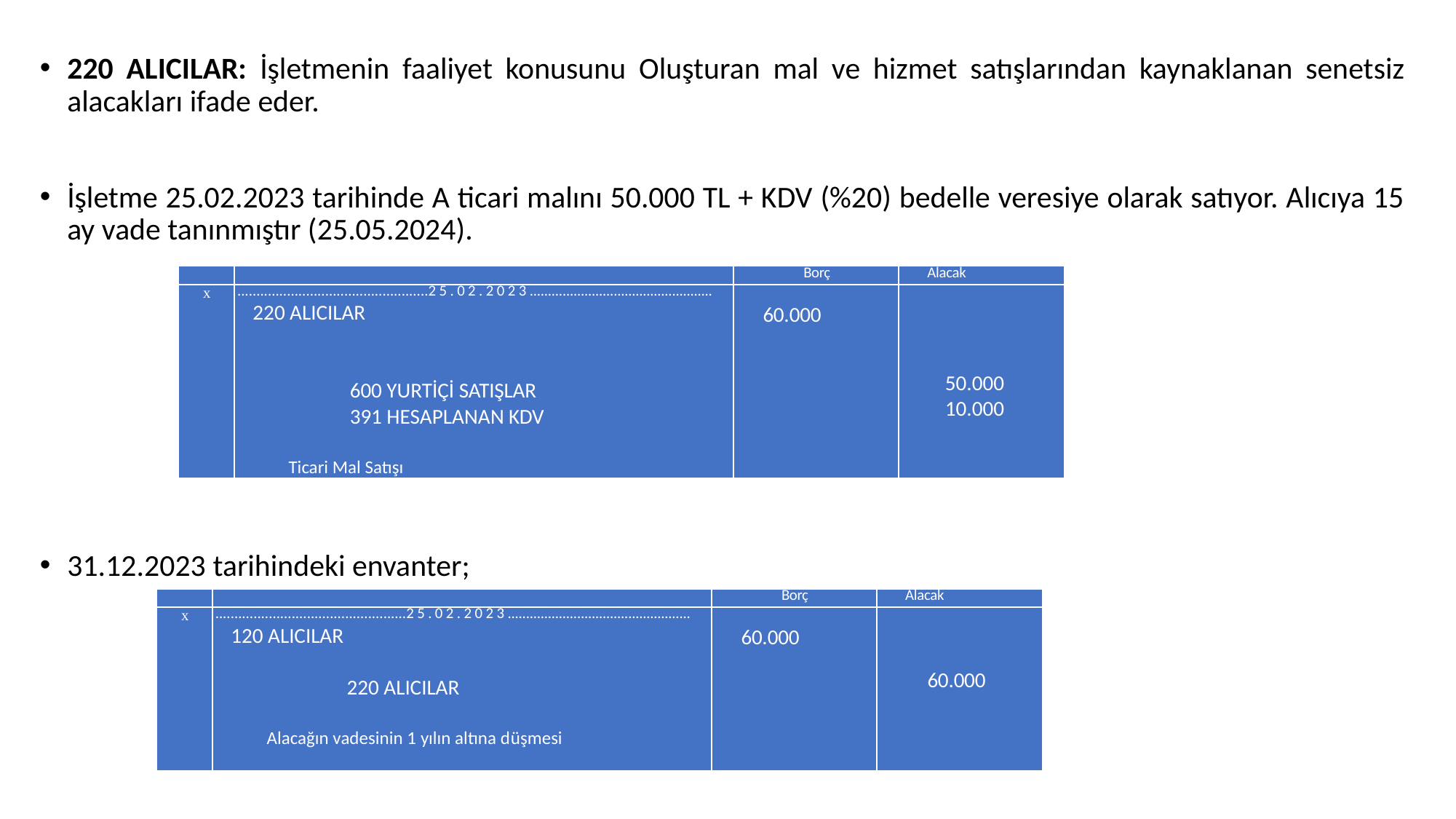

220 ALICILAR: İşletmenin faaliyet konusunu Oluşturan mal ve hizmet satışlarından kaynaklanan senetsiz alacakları ifade eder.

İşletme 25.02.2023 tarihinde A ticari malını 50.000 TL + KDV (%20) bedelle veresiye olarak satıyor. Alıcıya 15 ay vade tanınmıştır (25.05.2024).

31.12.2023 tarihindeki envanter;

|  |  | Borç | Alacak |
| --- | --- | --- | --- |
| x | ..................................................25.02.2023.................................................. 220 ALICILAR     600 YURTİÇİ SATIŞLAR 391 HESAPLANAN KDV Ticari Mal Satışı | 60.000 | 50.000 10.000 |
|  |  | Borç | Alacak |
| --- | --- | --- | --- |
| x | ..................................................25.02.2023.................................................. 120 ALICILAR     220 ALICILAR Alacağın vadesinin 1 yılın altına düşmesi | 60.000 | 60.000 |